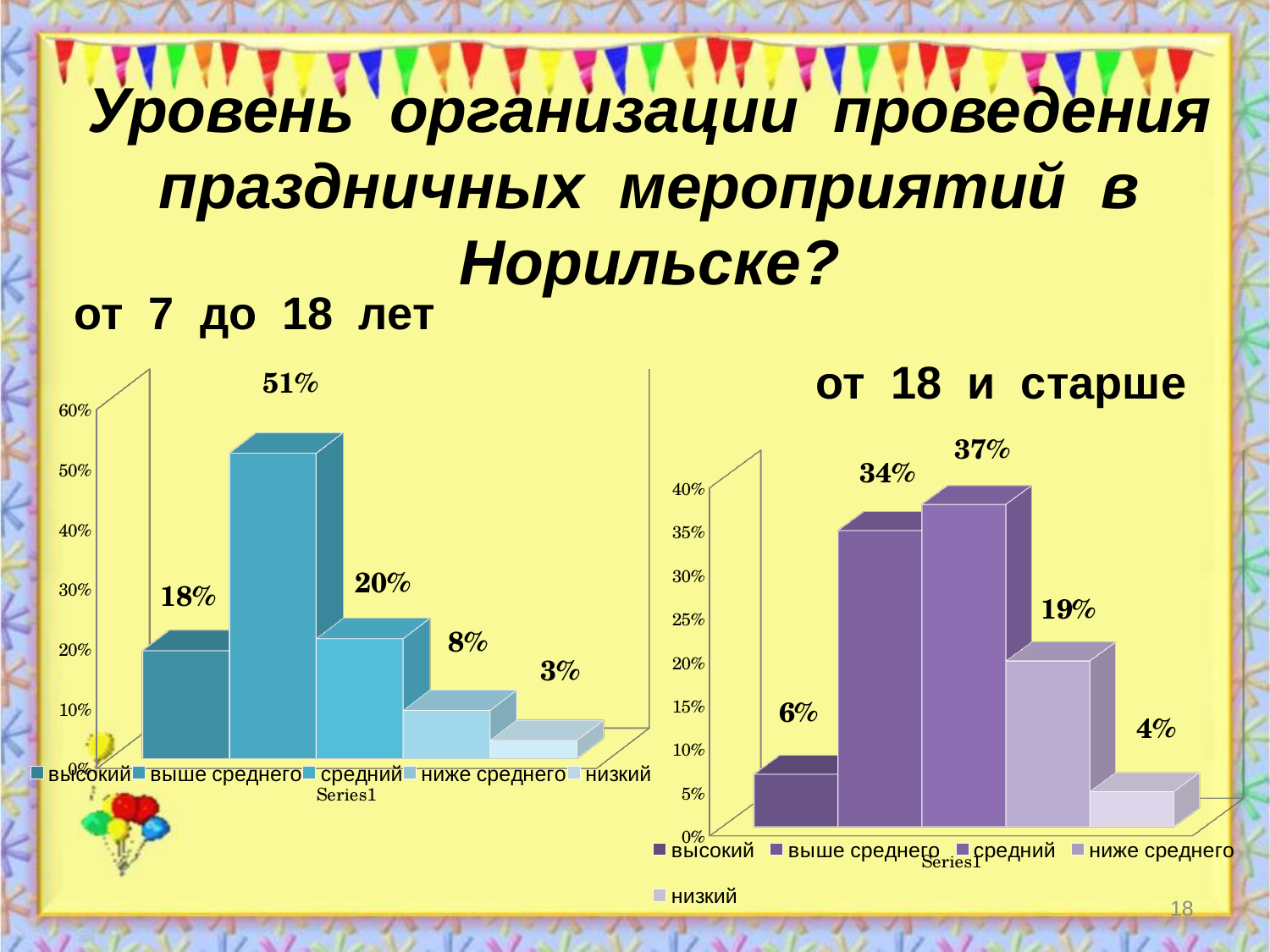

# Уровень  организации  проведения праздничных  мероприятий  в Норильске?
от  7  до  18  лет
от  18  и  старше

[unsupported chart]

[unsupported chart]

18